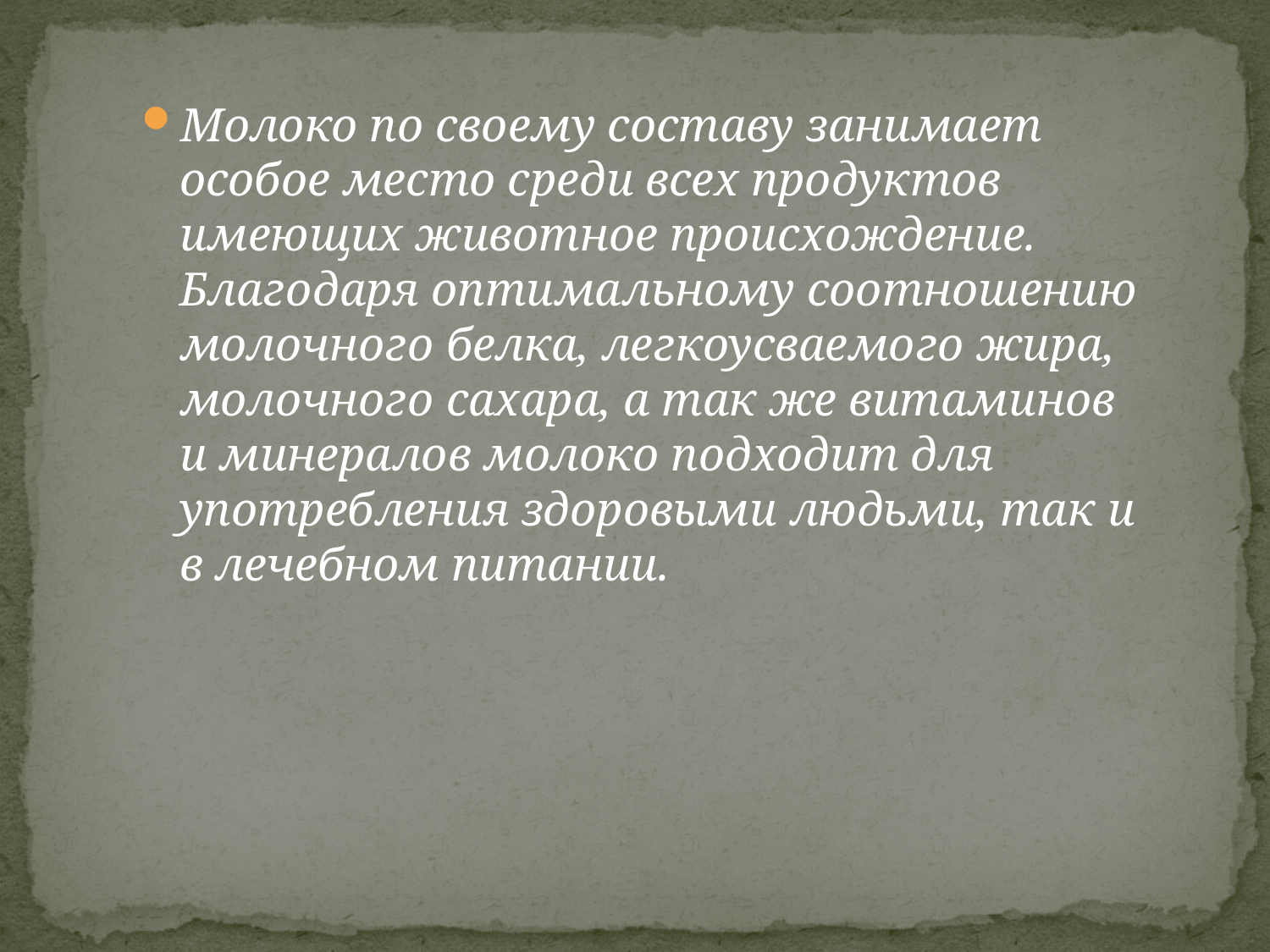

Молоко по своему составу занимает особое место среди всех продуктов имеющих животное происхождение. Благодаря оптимальному соотношению молочного белка, легкоусваемого жира, молочного сахара, а так же витаминов и минералов молоко подходит для употребления здоровыми людьми, так и в лечебном питании.